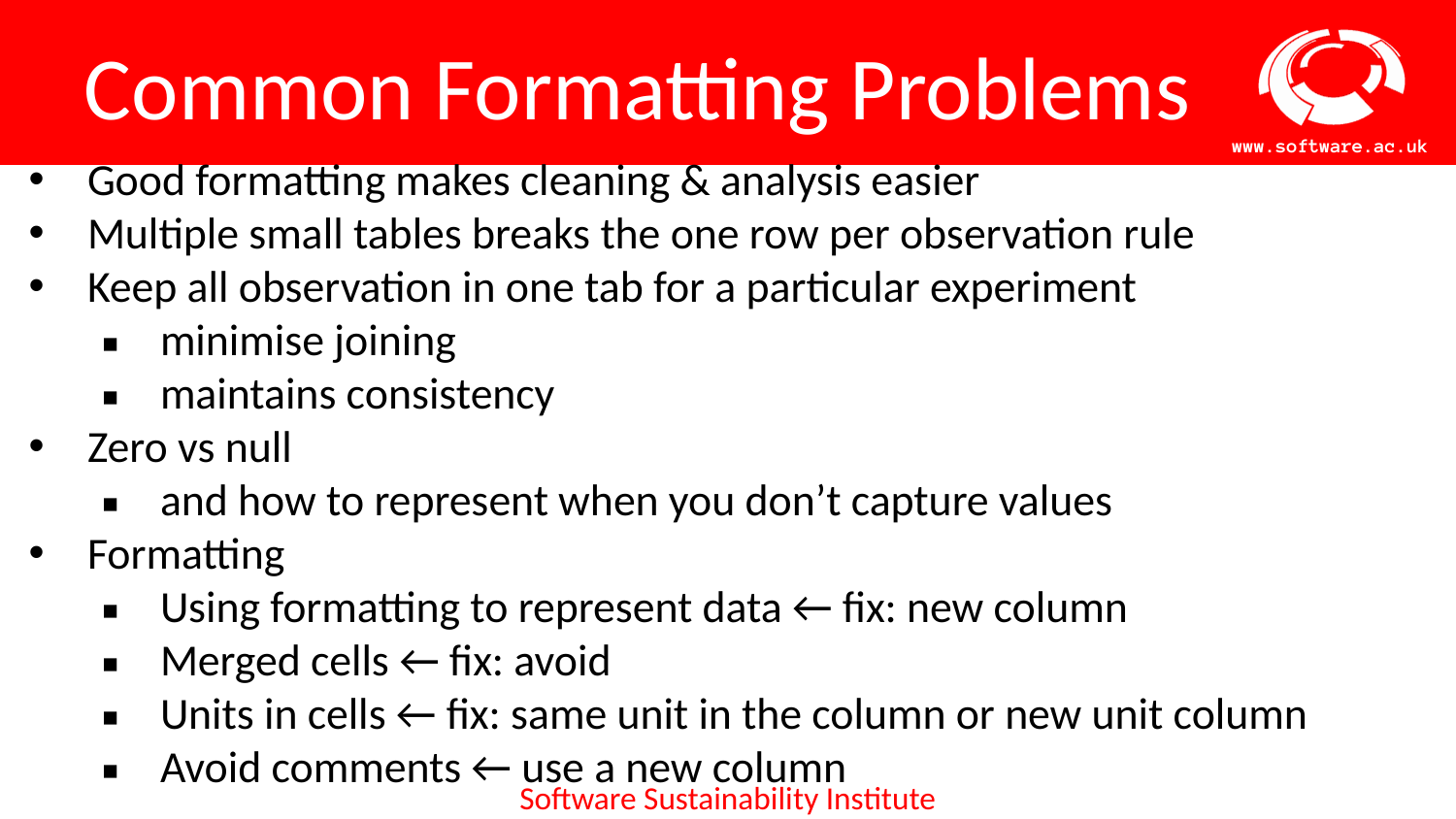

# Common Formatting Problems
Good formatting makes cleaning & analysis easier
Multiple small tables breaks the one row per observation rule
Keep all observation in one tab for a particular experiment
minimise joining
maintains consistency
Zero vs null
and how to represent when you don’t capture values
Formatting
Using formatting to represent data ← fix: new column
Merged cells ← fix: avoid
Units in cells ← fix: same unit in the column or new unit column
Avoid comments ← use a new column